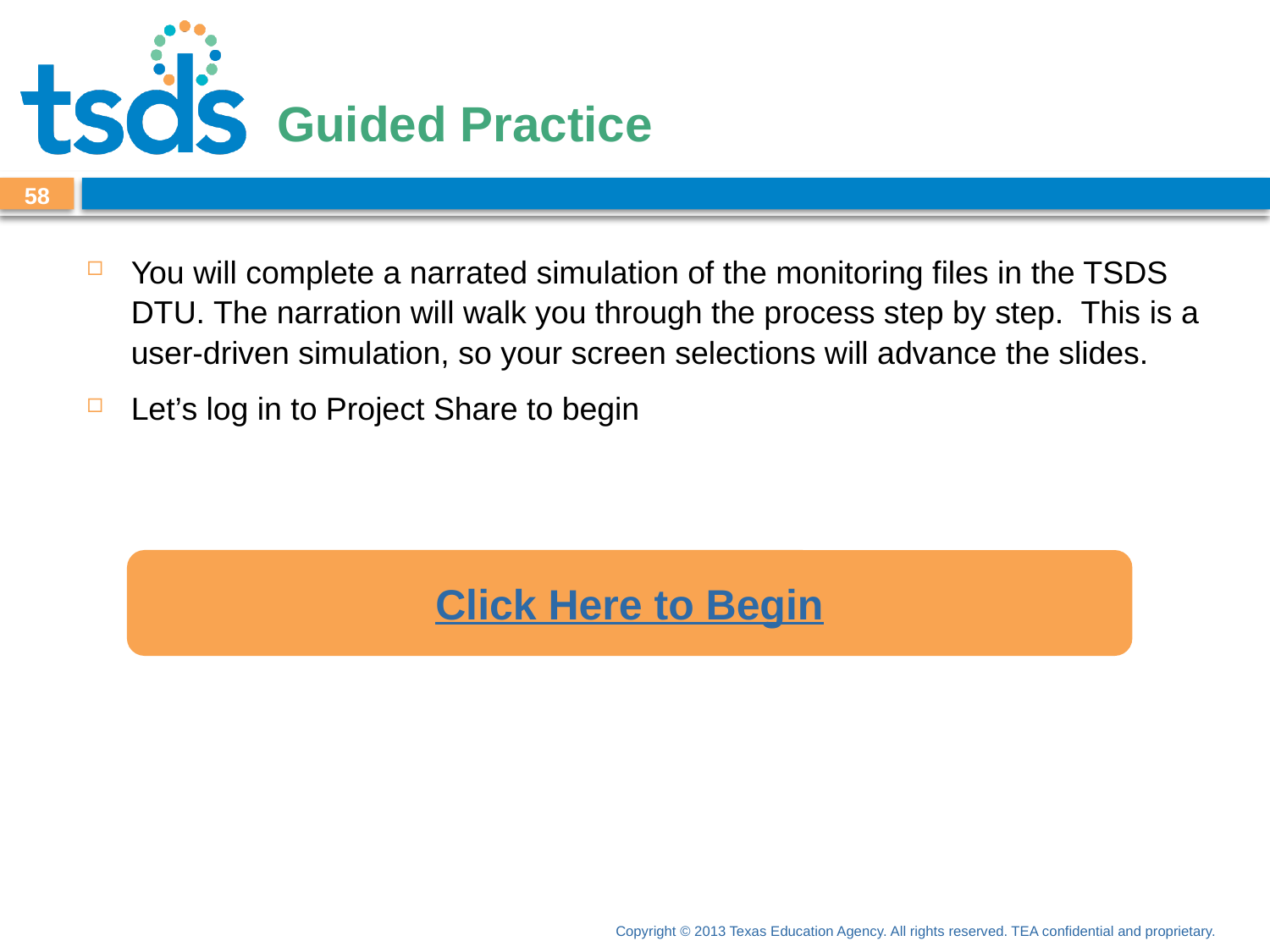

# Guided Practice
58
You will complete a narrated simulation of the monitoring files in the TSDS DTU. The narration will walk you through the process step by step.  This is a user-driven simulation, so your screen selections will advance the slides.
Let’s log in to Project Share to begin

Click Here to Begin